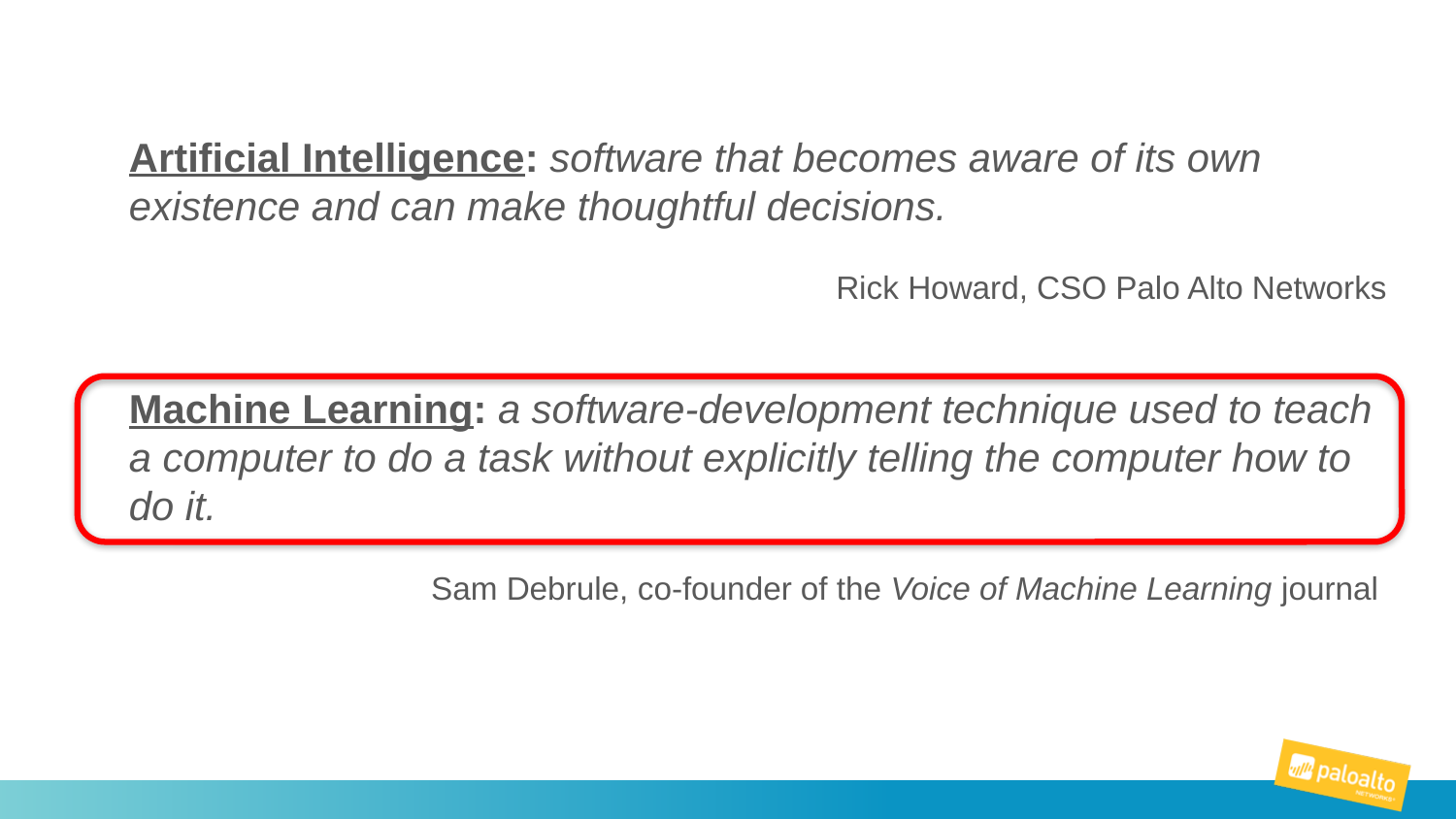

Artificial Intelligence: software that becomes aware of its own existence and can make thoughtful decisions.

Rick Howard, CSO Palo Alto Networks

Machine Learning: a software-development technique used to teach a computer to do a task without explicitly telling the computer how to do it.

Sam Debrule, co-founder of the Voice of Machine Learning journal